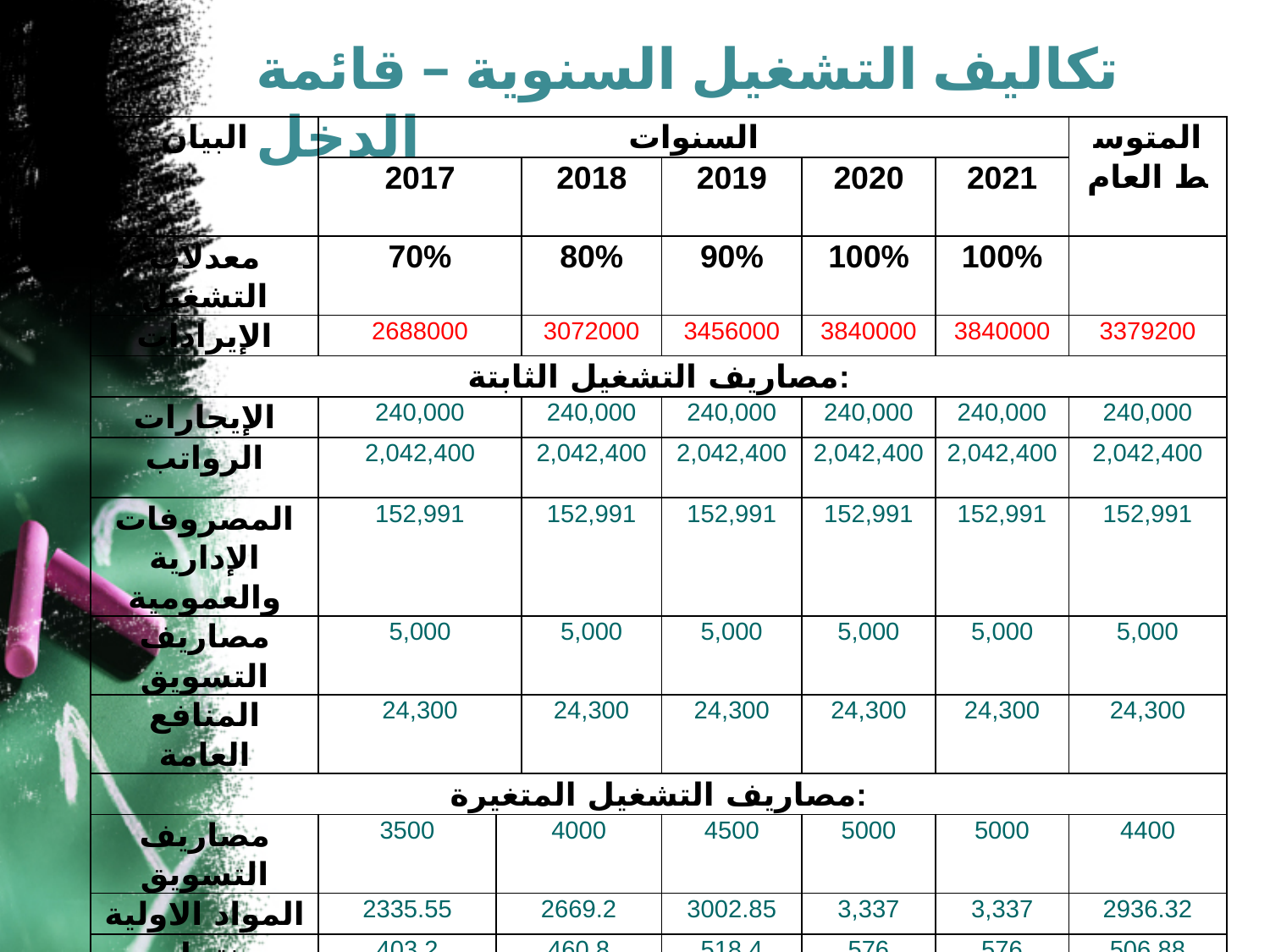

# تكاليف التشغيل السنوية – قائمة الدخل
| البيان | السنوات |  |  |  |  |  | المتوسط العام |
| --- | --- | --- | --- | --- | --- | --- | --- |
|  | 2017 |  | 2018 | 2019 | 2020 | 2021 |  |
| معدلات التشغيل | 70% |  | 80% | 90% | 100% | 100% |  |
| الإيرادات | 2688000 |  | 3072000 | 3456000 | 3840000 | 3840000 | 3379200 |
| مصاريف التشغيل الثابتة: |  |  |  |  |  |  |  |
| الإيجارات | 240,000 |  | 240,000 | 240,000 | 240,000 | 240,000 | 240,000 |
| الرواتب | 2,042,400 |  | 2,042,400 | 2,042,400 | 2,042,400 | 2,042,400 | 2,042,400 |
| المصروفات الإدارية والعمومية | 152,991 |  | 152,991 | 152,991 | 152,991 | 152,991 | 152,991 |
| مصاريف التسويق | 5,000 |  | 5,000 | 5,000 | 5,000 | 5,000 | 5,000 |
| المنافع العامة | 24,300 |  | 24,300 | 24,300 | 24,300 | 24,300 | 24,300 |
| مصاريف التشغيل المتغيرة: |  |  |  |  |  |  |  |
| مصاريف التسويق | 3500 | 4000 |  | 4500 | 5000 | 5000 | 4400 |
| المواد الاولية | 2335.55 | 2669.2 |  | 3002.85 | 3,337 | 3,337 | 2936.32 |
| منتجات مصنعة | 403.2 | 460.8 |  | 518.4 | 576 | 576 | 506.88 |
| إجمالي مصاريف التشغيل: | 2,470,930 | 2,471,821 |  | 2,472,712 | 2,473,604 | 2,473,604 | 2,472,534 |
| أرباح التشغيل | 217,070 | 600,179 |  | 983,288 | 1,366,396 | 1,366,396 | 906,666 |
| الزكاة | 5426.756 | 15004.48 |  | 24582.194 | 34159.9 | 34159.9 | 22666.645 |
| صافي الأرباح | 211,643 | 585,175 |  | 958,706 | 1,332,236 | 1,332,236 | 883,999 |